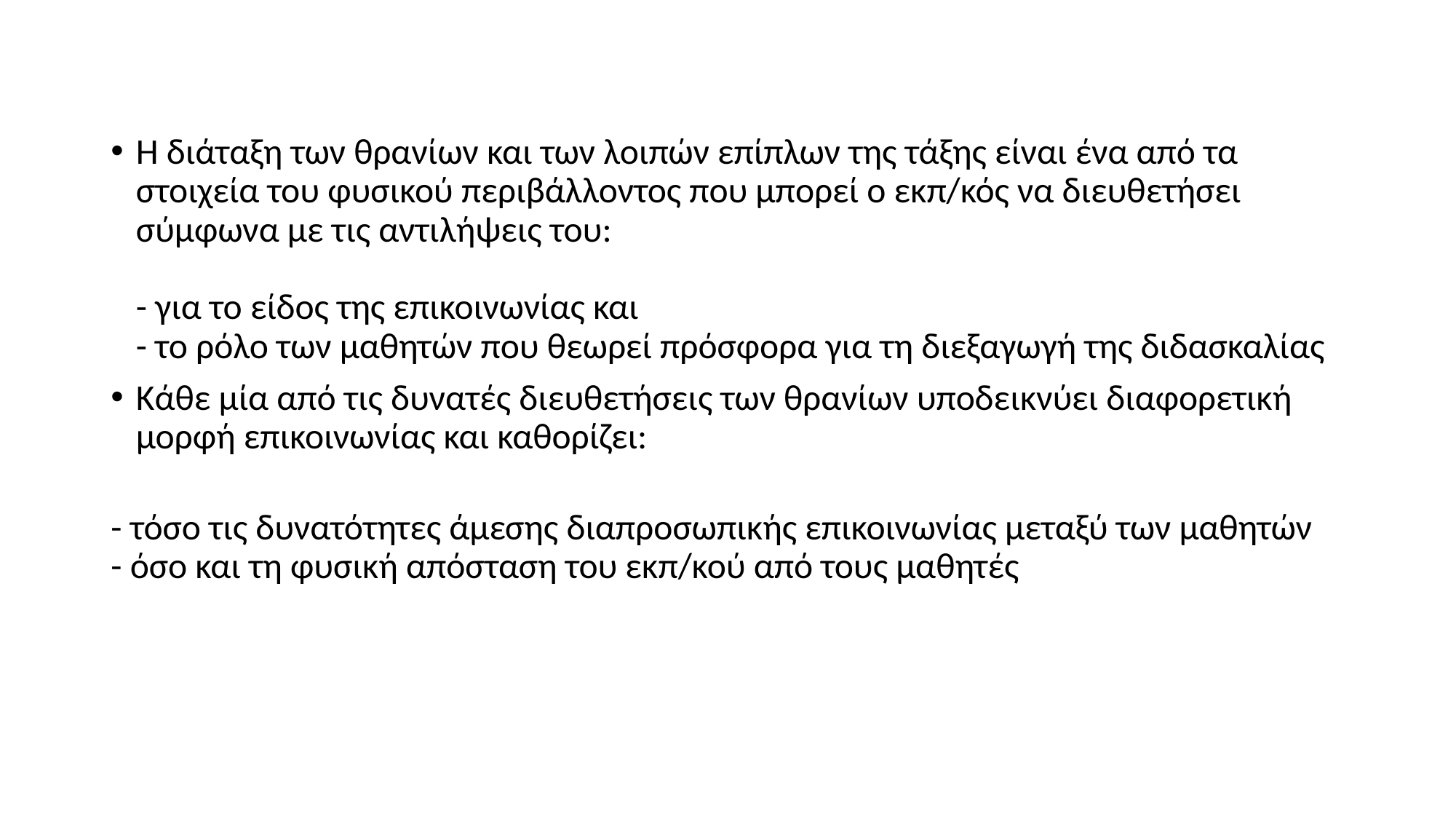

Η διάταξη των θρανίων και των λοιπών επίπλων της τάξης είναι ένα από τα στοιχεία του φυσικού περιβάλλοντος που μπορεί ο εκπ/κός να διευθετήσει σύμφωνα με τις αντιλήψεις του: 
- για το είδος της επικοινωνίας και 
- το ρόλο των μαθητών που θεωρεί πρόσφορα για τη διεξαγωγή της διδασκαλίας
Κάθε μία από τις δυνατές διευθετήσεις των θρανίων υποδεικνύει διαφορετική μορφή επικοινωνίας και καθορίζει:
- τόσο τις δυνατότητες άμεσης διαπροσωπικής επικοινωνίας μεταξύ των μαθητών
- όσο και τη φυσική απόσταση του εκπ/κού από τους μαθητές